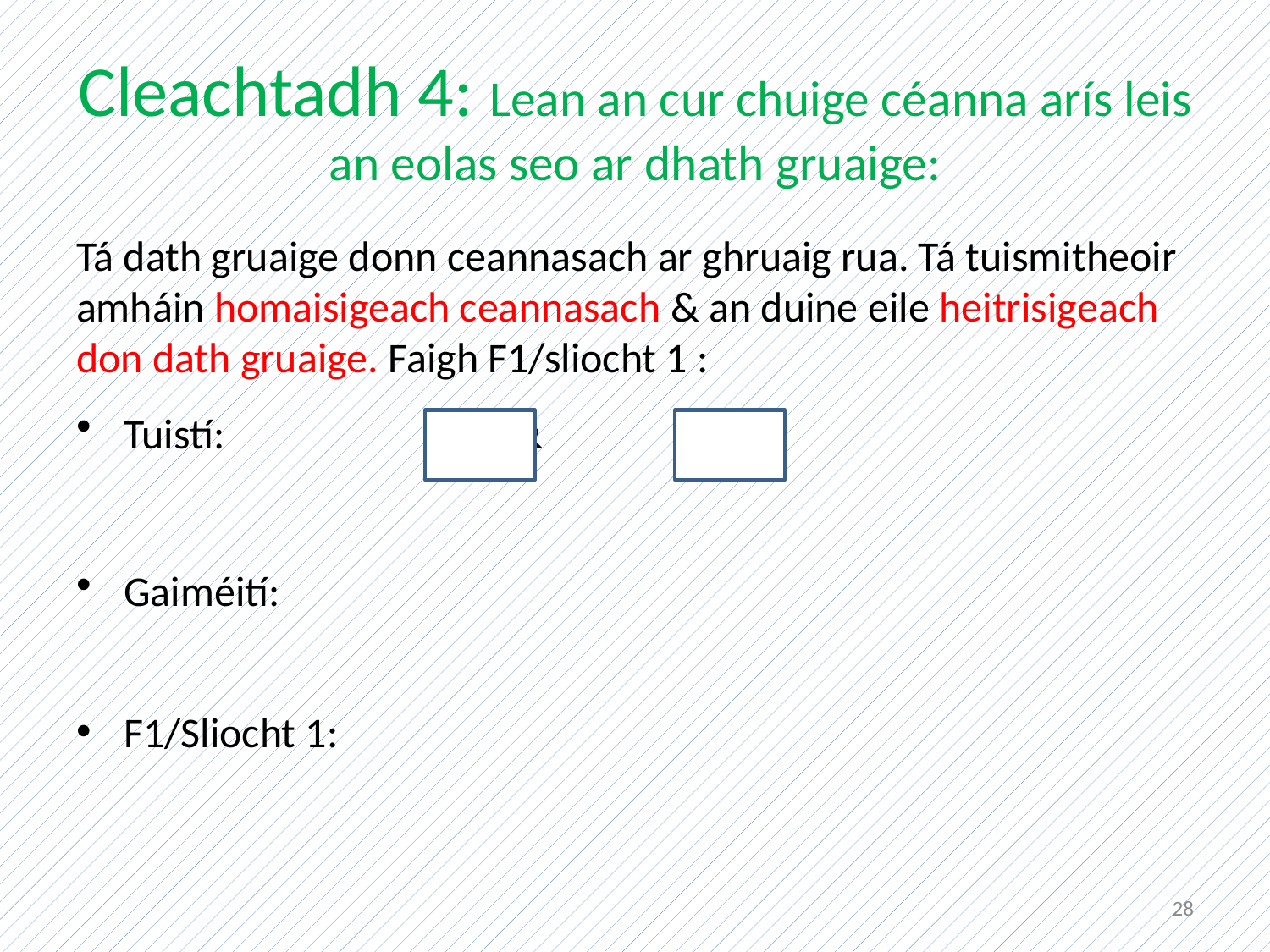

# Cleachtadh 4: Lean an cur chuige céanna arís leis an eolas seo ar dhath gruaige:
Tá dath gruaige donn ceannasach ar ghruaig rua. Tá tuismitheoir amháin homaisigeach ceannasach & an duine eile heitrisigeach don dath gruaige. Faigh F1/sliocht 1 :
Tuistí:  			&

Gaiméití:

F1/Sliocht 1:

28